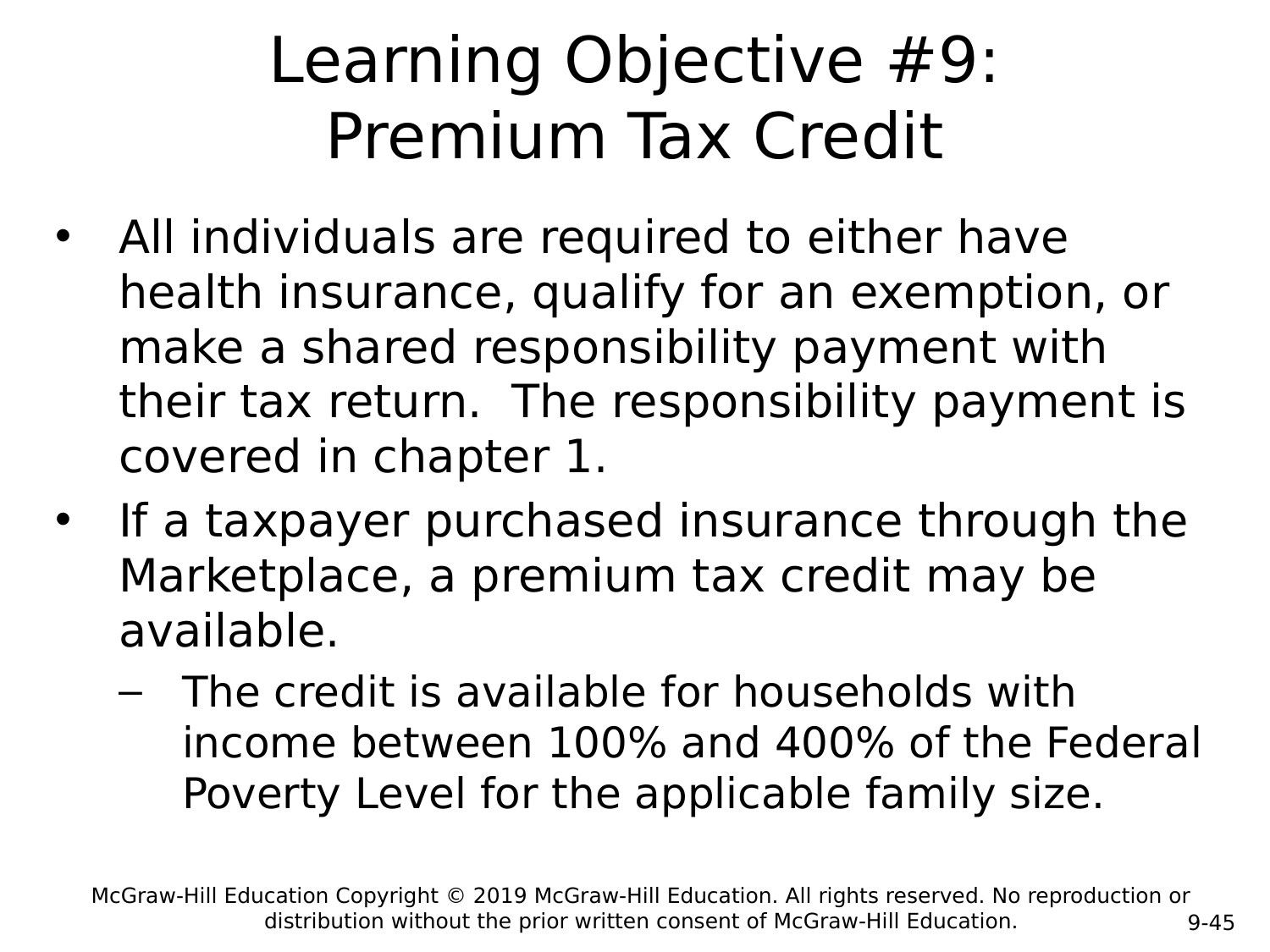

# Learning Objective #9: Premium Tax Credit
All individuals are required to either have health insurance, qualify for an exemption, or make a shared responsibility payment with their tax return.  The responsibility payment is covered in chapter 1.
If a taxpayer purchased insurance through the Marketplace, a premium tax credit may be available.
The credit is available for households with income between 100% and 400% of the Federal Poverty Level for the applicable family size.
McGraw-Hill Education Copyright © 2019 McGraw-Hill Education. All rights reserved. No reproduction or distribution without the prior written consent of McGraw-Hill Education.
9-45